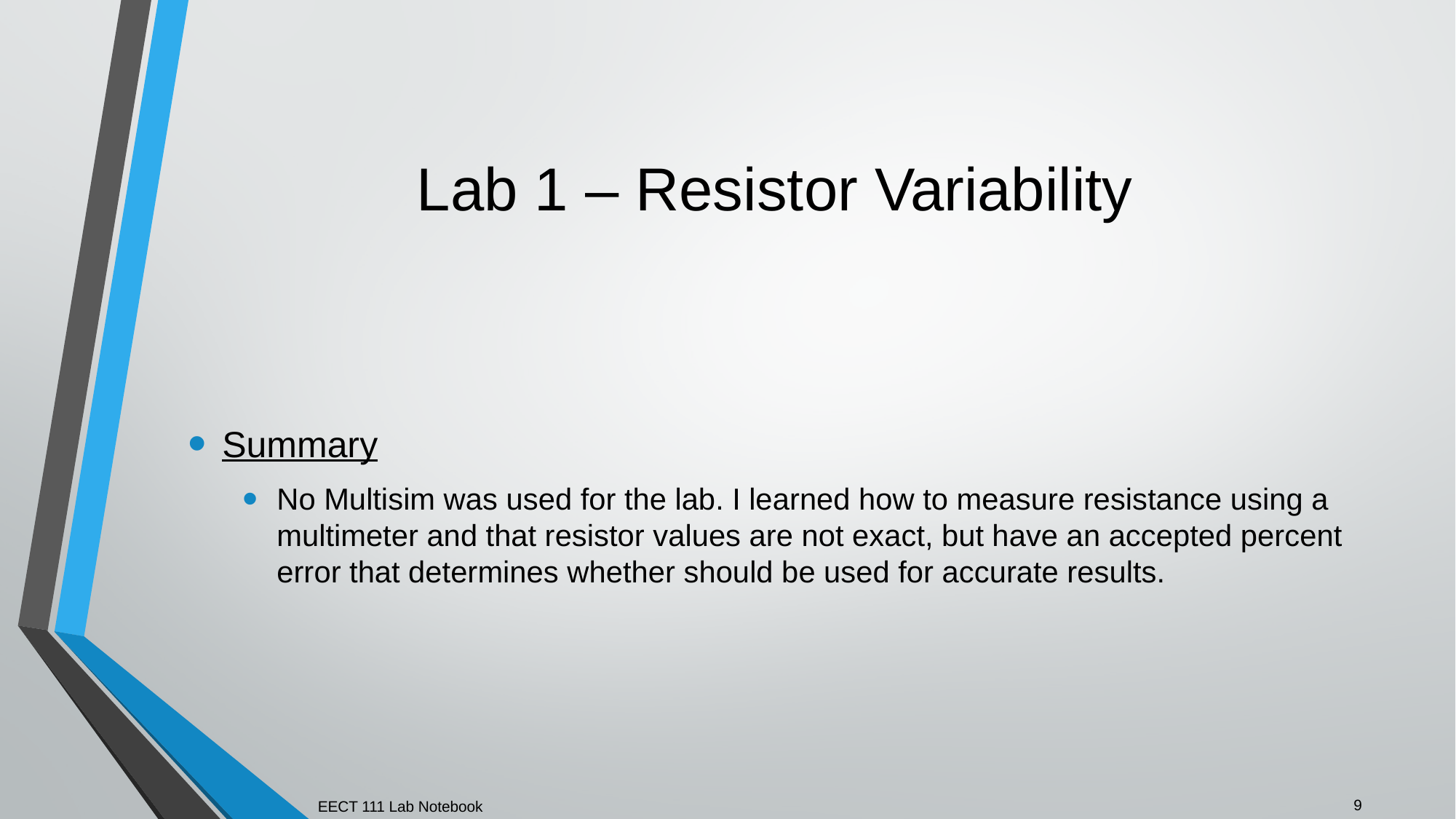

# Lab 1 – Resistor Variability
Summary
No Multisim was used for the lab. I learned how to measure resistance using a multimeter and that resistor values are not exact, but have an accepted percent error that determines whether should be used for accurate results.
9
EECT 111 Lab Notebook